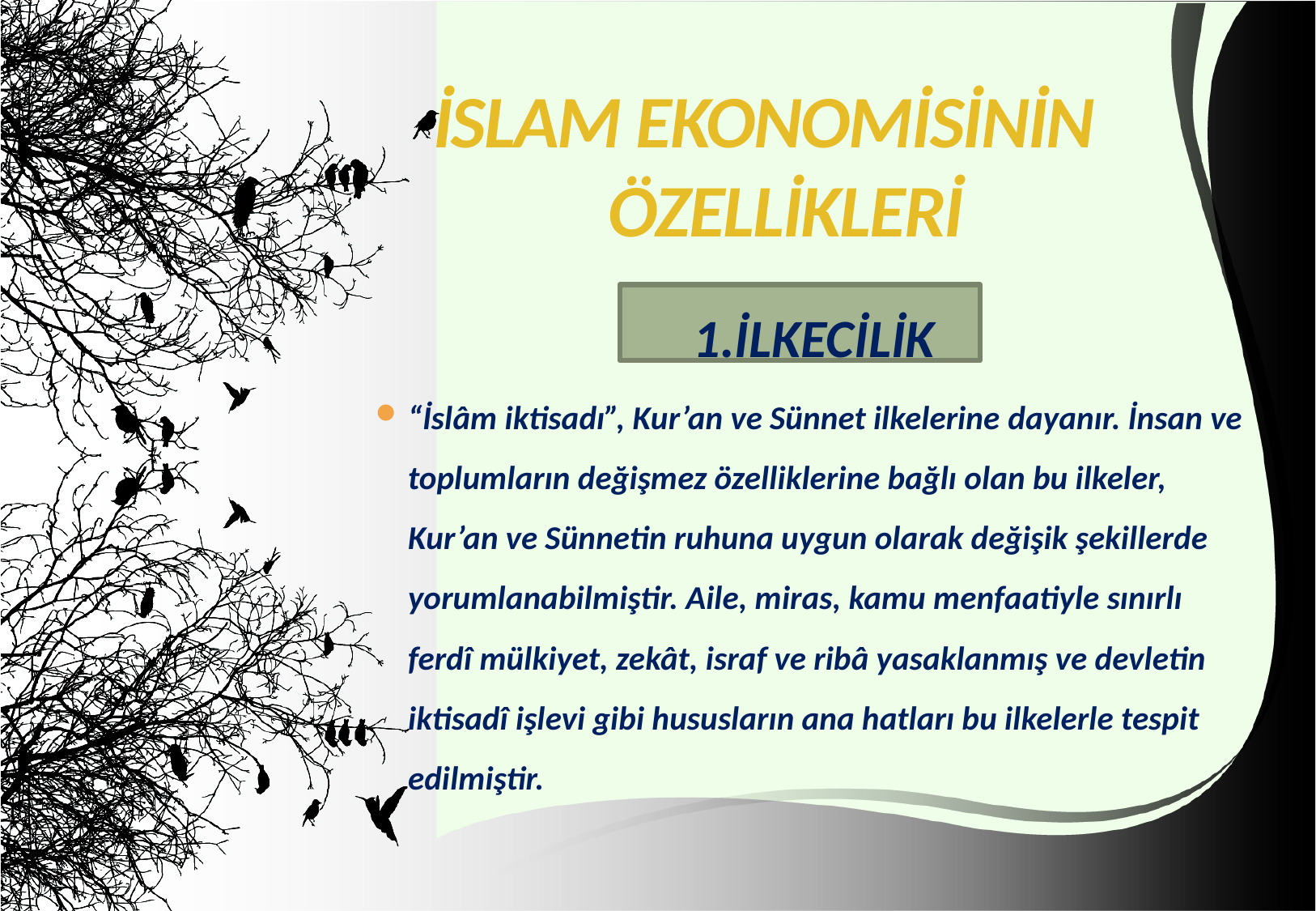

# İSLAM EKONOMİSİNİN    ÖZELLİKLERİ
1.İLKECİLİK
“İslâm iktisadı”, Kur’an ve Sünnet ilkelerine dayanır. İnsan ve toplumların değişmez özelliklerine bağlı olan bu ilkeler, Kur’an ve Sünnetin ruhuna uygun olarak değişik şekillerde yorumlanabilmiştir. Aile, miras, kamu menfaatiyle sınırlı ferdî mülkiyet, zekât, israf ve ribâ yasaklanmış ve devletin iktisadî işlevi gibi hususların ana hatları bu ilkelerle tespit edilmiştir.